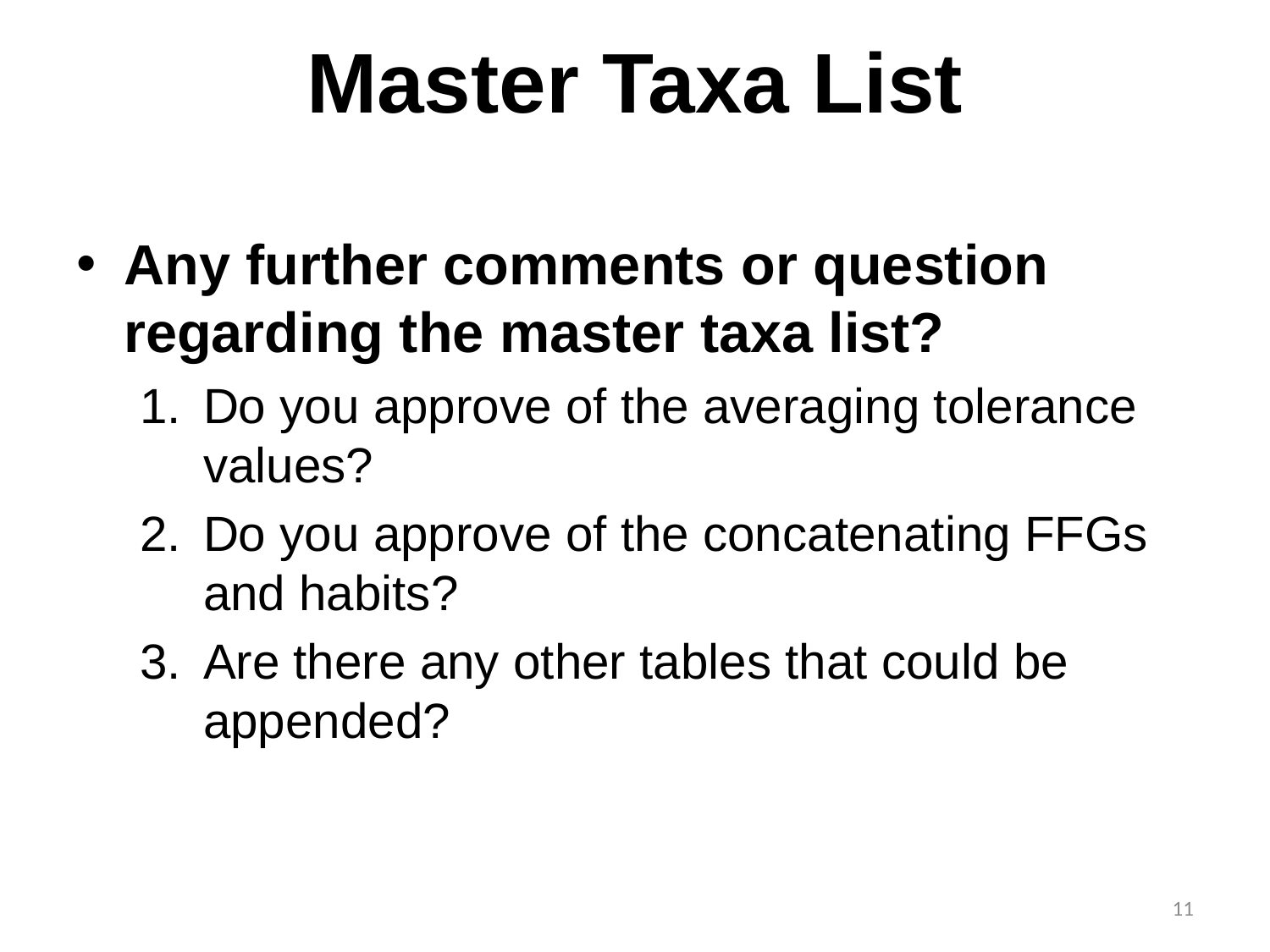

# Master Taxa List
Any further comments or question regarding the master taxa list?
Do you approve of the averaging tolerance values?
Do you approve of the concatenating FFGs and habits?
Are there any other tables that could be appended?
11